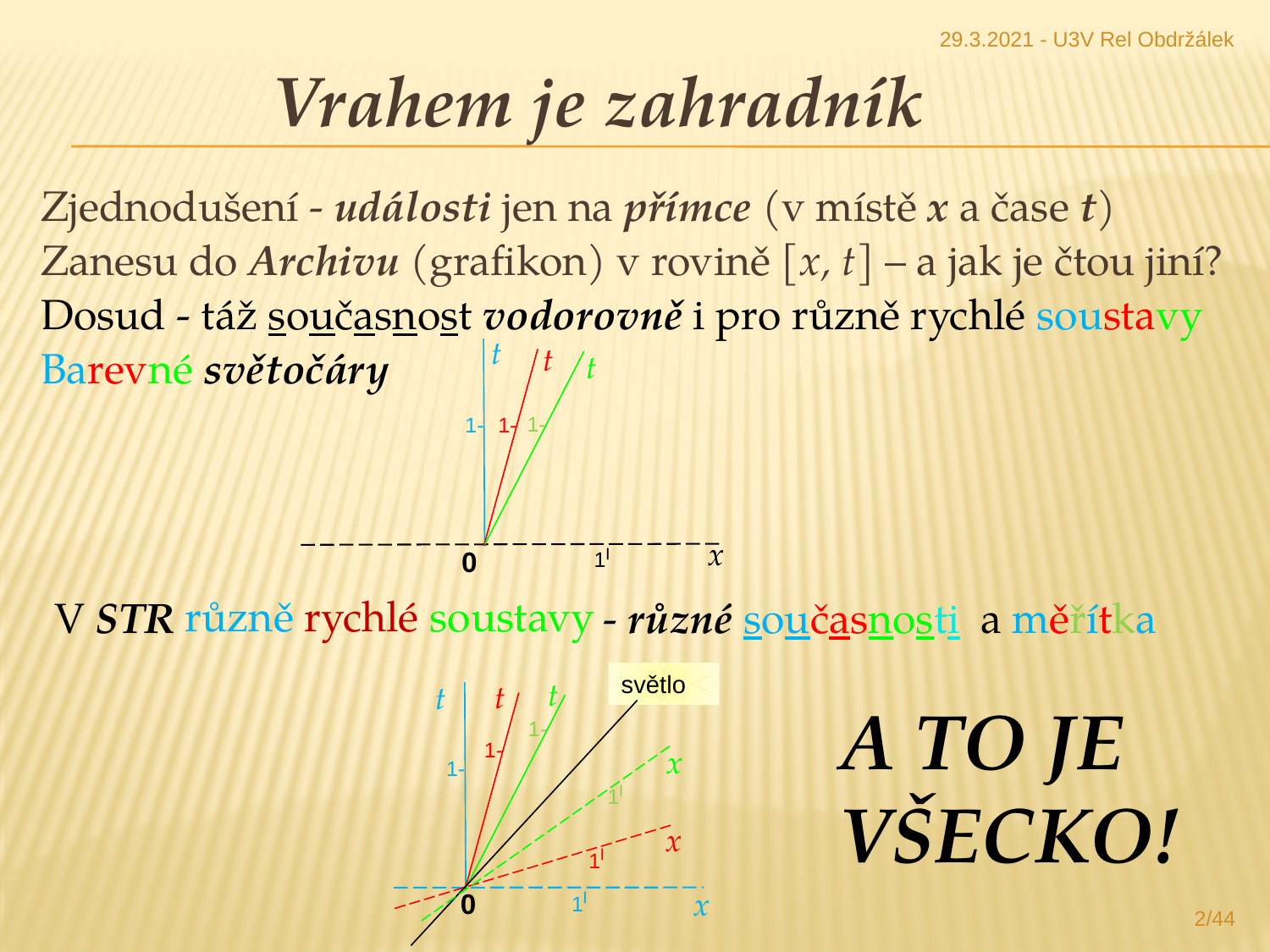

29.3.2021 - U3V Rel Obdržálek
Vrahem je zahradník
Zjednodušení - události jen na přímce (v místě x a čase t)
Zanesu do Archivu (grafikon) v rovině [x, t] – a jak je čtou jiní?
Dosud - táž současnost vodorovně i pro různě rychlé soustavy
Barevné světočáry
t
t
t
1-
1-
1-
x
0
1|
a měřítka
různě rychlé soustavy
V STR
- různé současnosti
světlo
t
t
t
A TO JE VŠECKO!
1-
1-
x
1-
1|
x
1|
x
0
1|
2/44